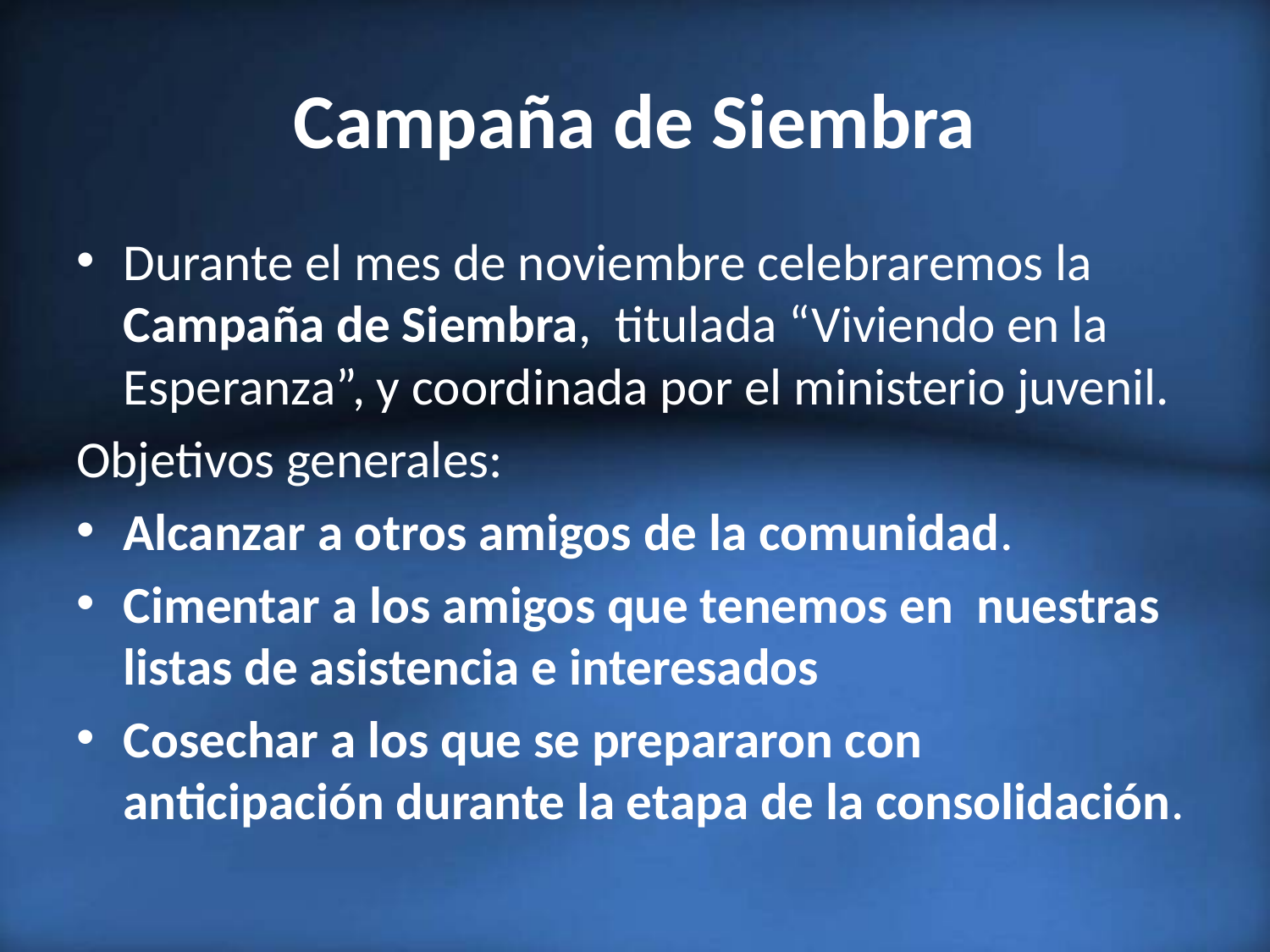

# Campaña de Siembra
Durante el mes de noviembre celebraremos la Campaña de Siembra,  titulada “Viviendo en la Esperanza”, y coordinada por el ministerio juvenil.
Objetivos generales:
Alcanzar a otros amigos de la comunidad.
Cimentar a los amigos que tenemos en  nuestras listas de asistencia e interesados
Cosechar a los que se prepararon con anticipación durante la etapa de la consolidación.